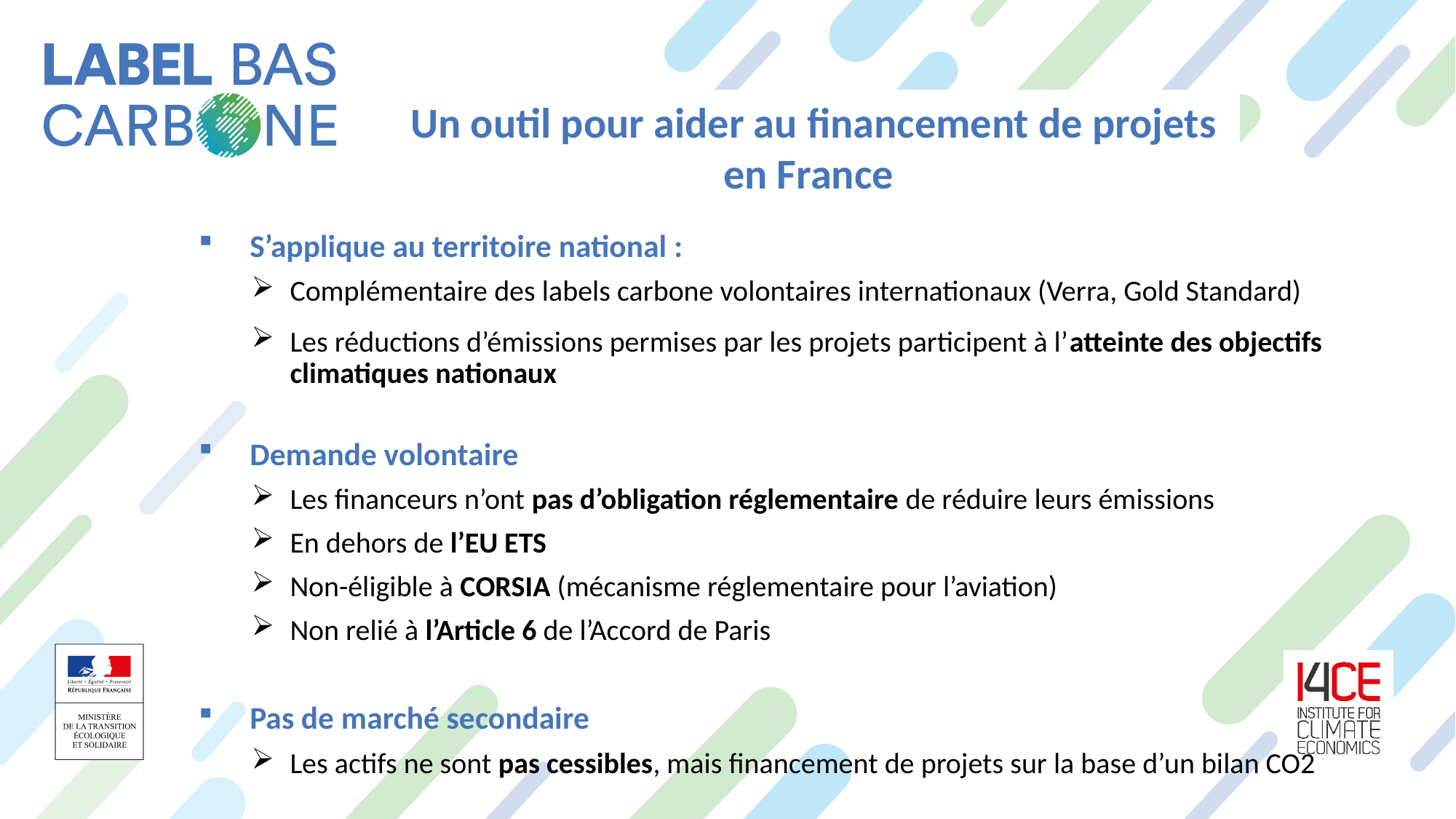

Un outil pour aider au financement de projets en France

S’applique au territoire national :
Complémentaire des labels carbone volontaires internationaux (Verra, Gold Standard)
Les réductions d’émissions permises par les projets participent à l’atteinte des objectifs climatiques nationaux

Demande volontaire
Les financeurs n’ont pas d’obligation réglementaire de réduire leurs émissions
En dehors de l’EU ETS
Non-éligible à CORSIA (mécanisme réglementaire pour l’aviation)
Non relié à l’Article 6 de l’Accord de Paris

Pas de marché secondaire
Les actifs ne sont pas cessibles, mais financement de projets sur la base d’un bilan CO2